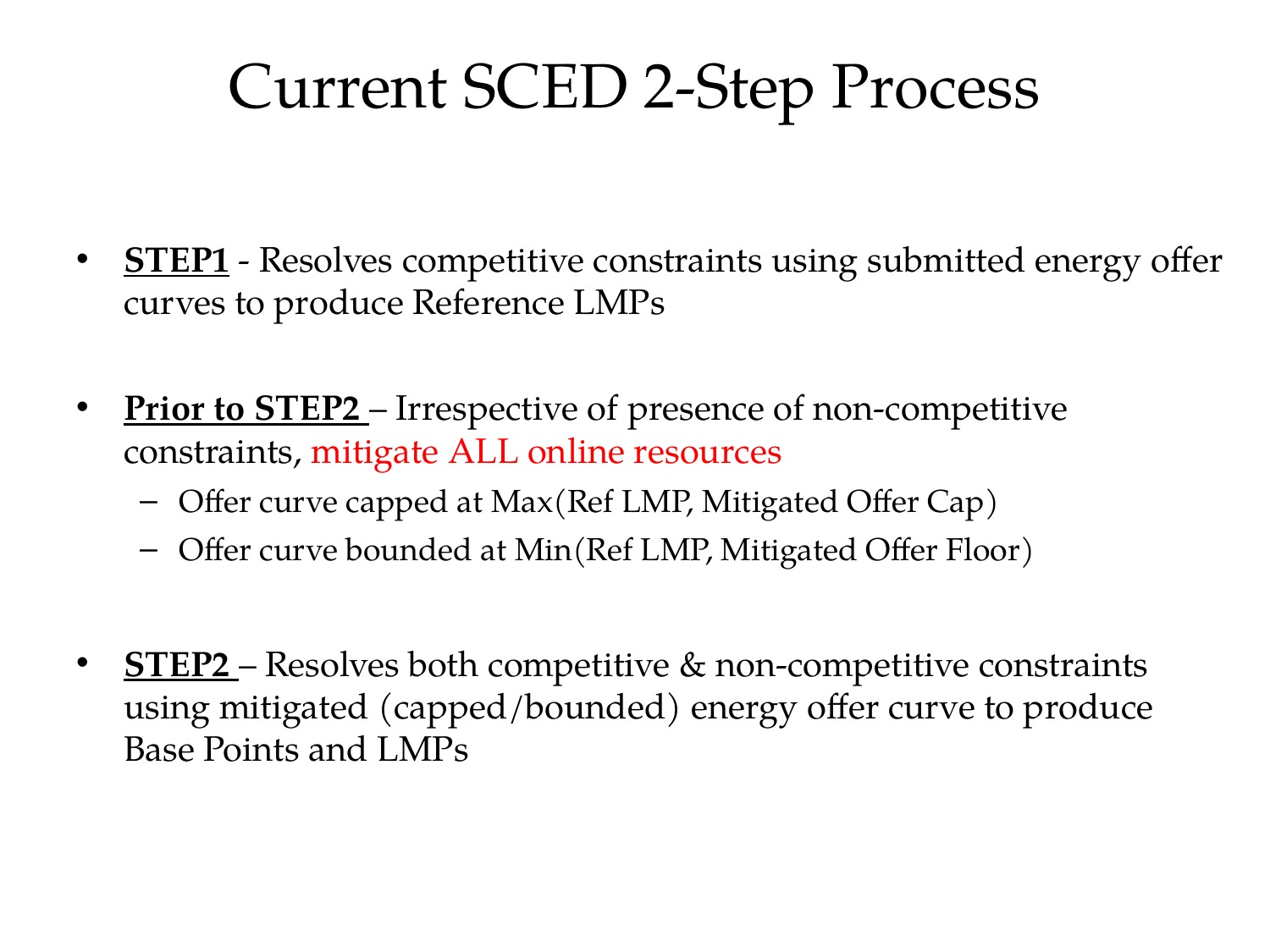

# Current SCED 2-Step Process

STEP1 - Resolves competitive constraints using submitted energy offer curves to produce Reference LMPs

Prior to STEP2 – Irrespective of presence of non-competitive constraints, mitigate ALL online resources
Offer curve capped at Max(Ref LMP, Mitigated Offer Cap)
Offer curve bounded at Min(Ref LMP, Mitigated Offer Floor)

STEP2 – Resolves both competitive & non-competitive constraints using mitigated (capped/bounded) energy offer curve to produce Base Points and LMPs